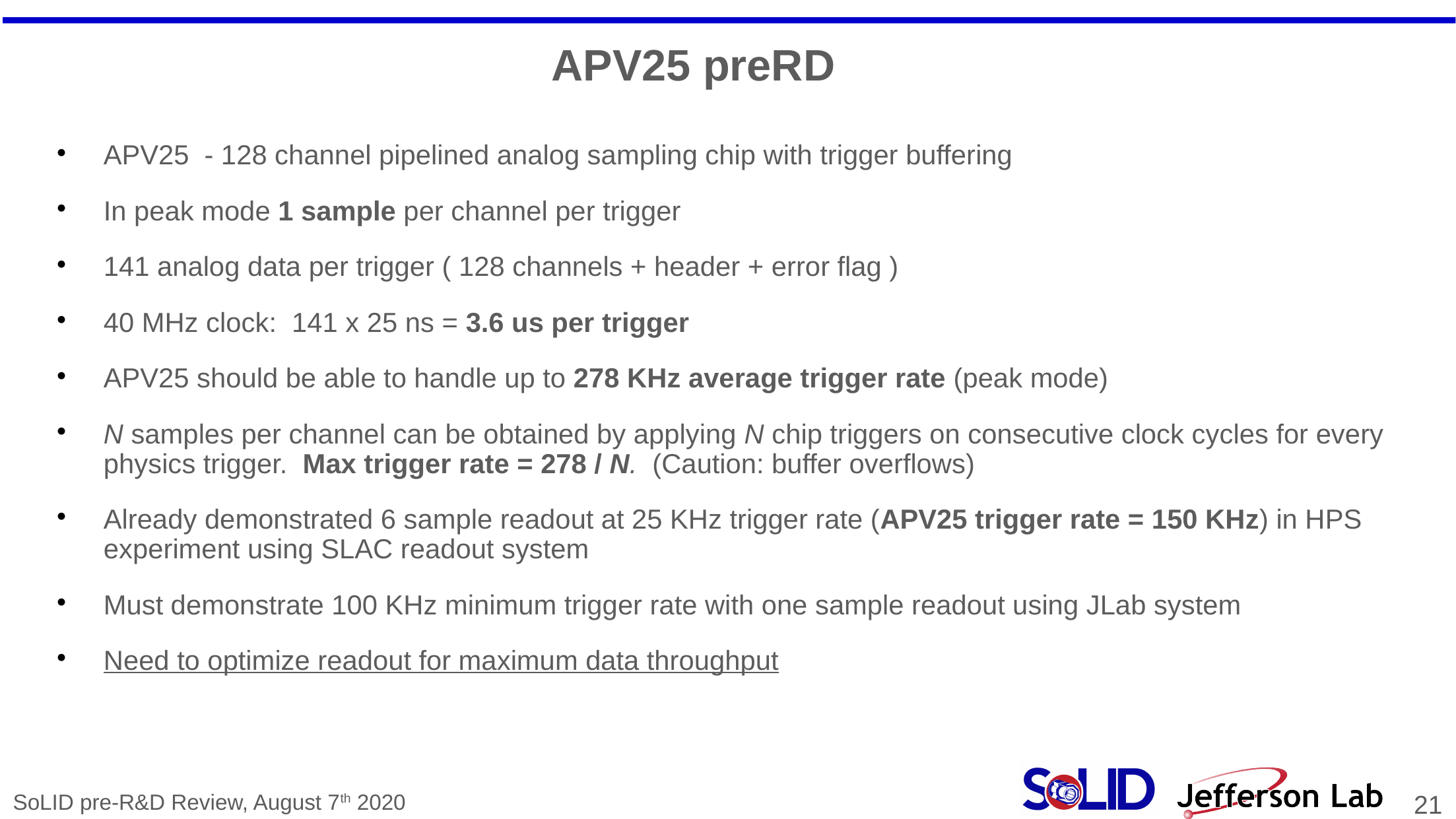

# APV25 preRD
APV25  - 128 channel pipelined analog sampling chip with trigger buffering
In peak mode 1 sample per channel per trigger
141 analog data per trigger ( 128 channels + header + error flag )
40 MHz clock:  141 x 25 ns = 3.6 us per trigger
APV25 should be able to handle up to 278 KHz average trigger rate (peak mode)
N samples per channel can be obtained by applying N chip triggers on consecutive clock cycles for every physics trigger.  Max trigger rate = 278 / N.  (Caution: buffer overflows)
Already demonstrated 6 sample readout at 25 KHz trigger rate (APV25 trigger rate = 150 KHz) in HPS experiment using SLAC readout system
Must demonstrate 100 KHz minimum trigger rate with one sample readout using JLab system
Need to optimize readout for maximum data throughput